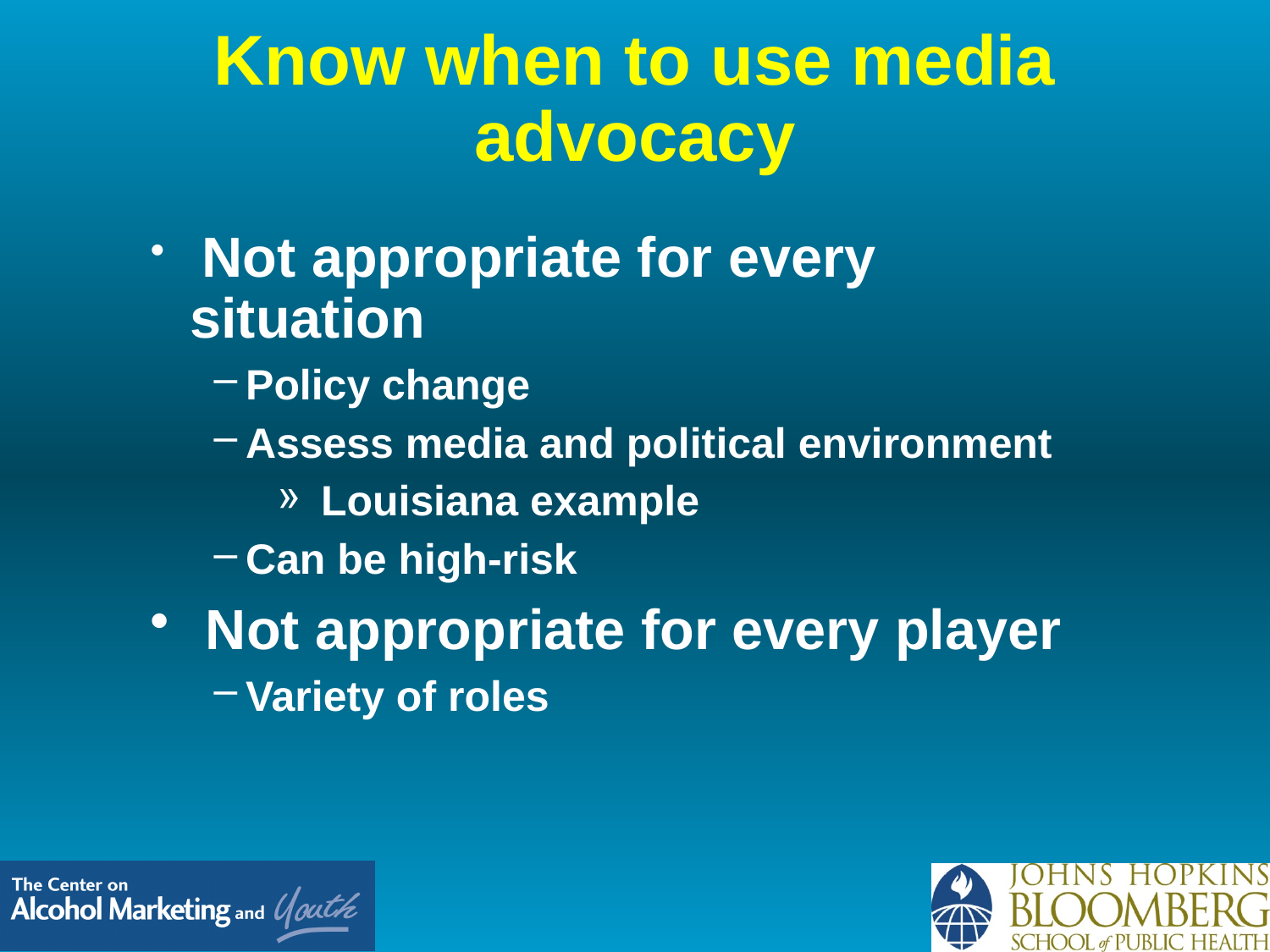

# Know when to use media advocacy
 Not appropriate for every situation
Policy change
Assess media and political environment
 Louisiana example
Can be high-risk
 Not appropriate for every player
Variety of roles